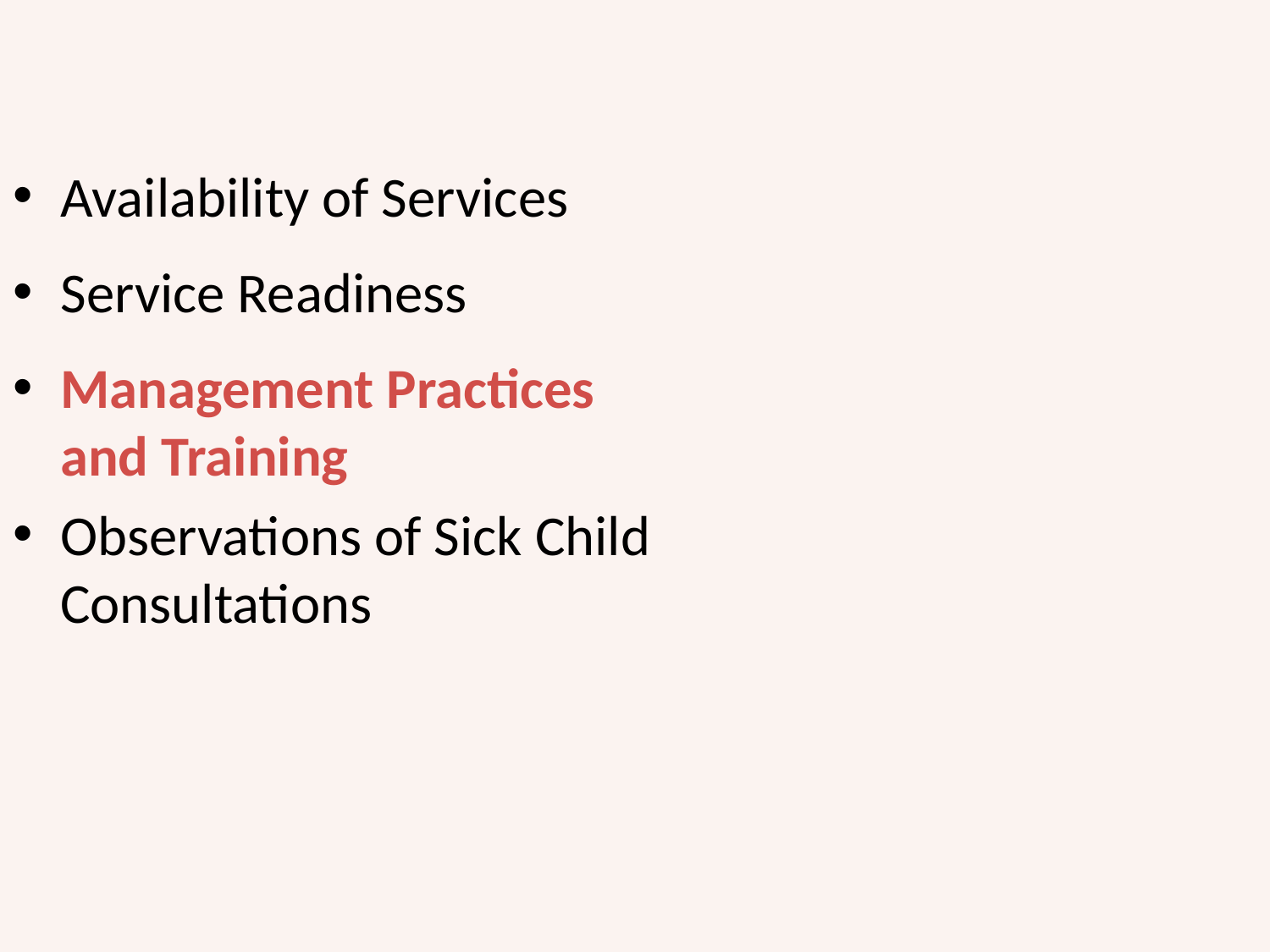

Availability of Services
Service Readiness
Management Practices
and Training
Observations of Sick Child Consultations